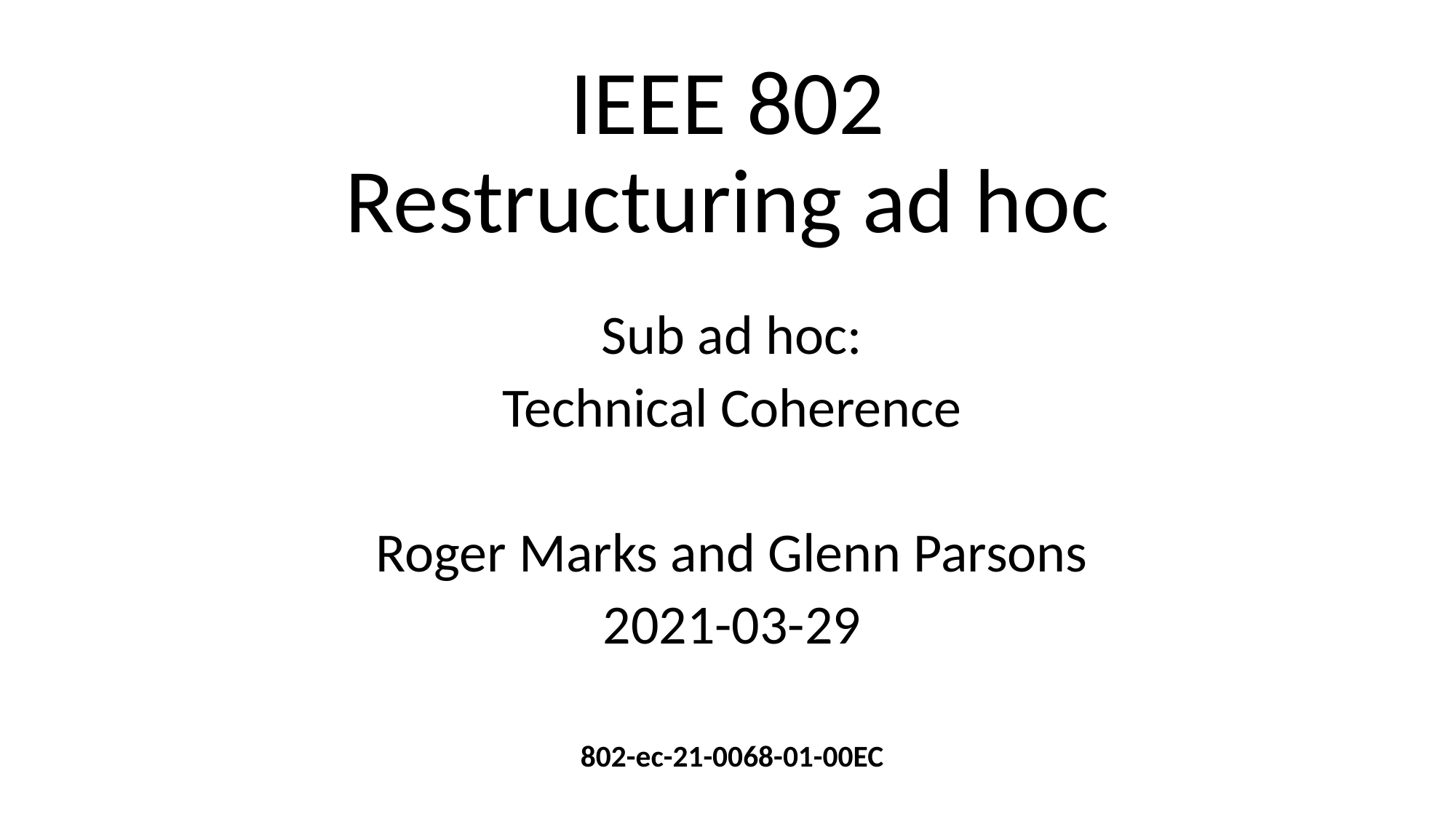

# IEEE 802 Restructuring ad hoc
Sub ad hoc:
Technical Coherence

Roger Marks and Glenn Parsons
2021-03-29

802-ec-21-0068-01-00EC